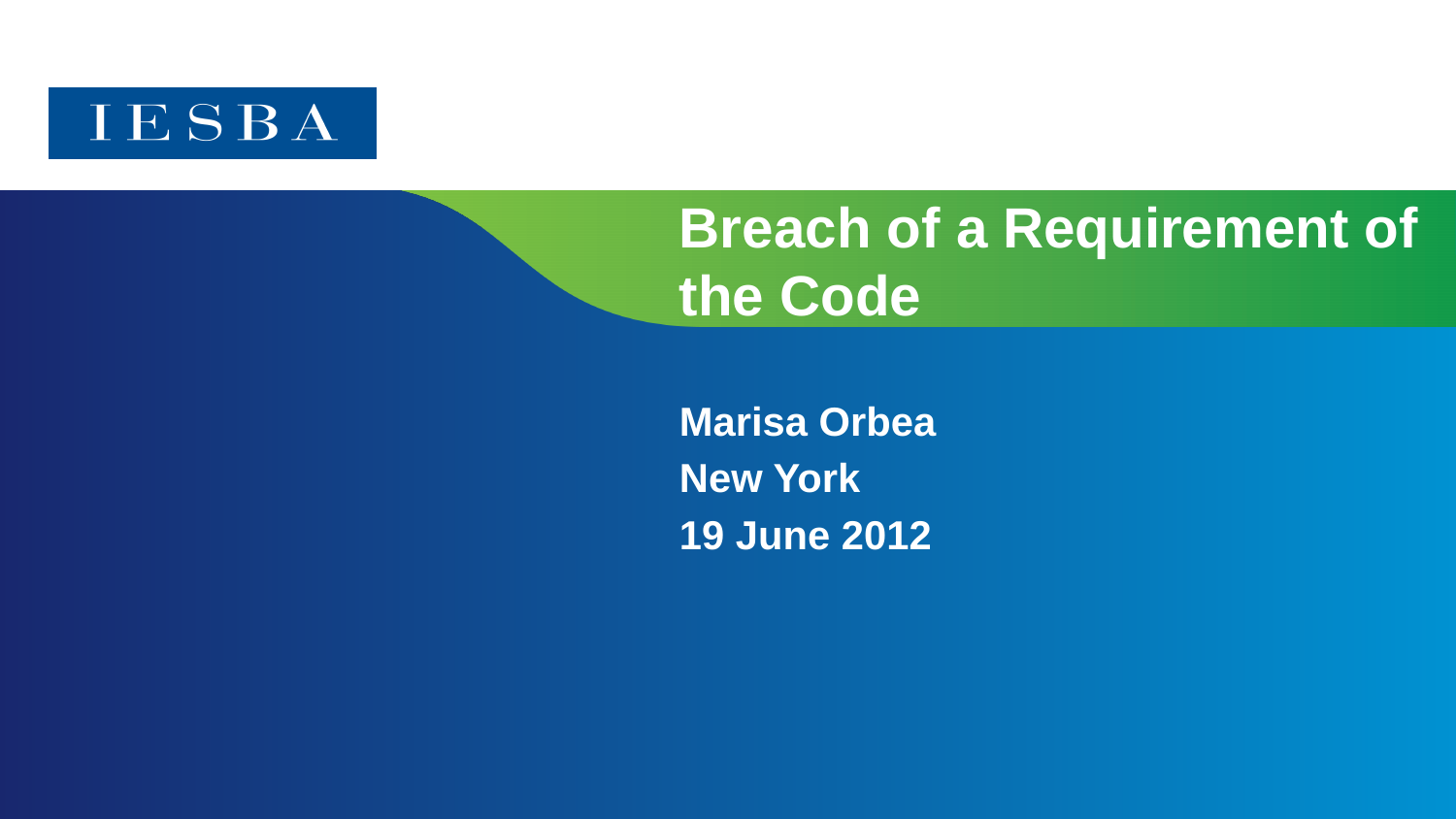

# Breach of a Requirement of the Code
Marisa Orbea
New York
19 June 2012